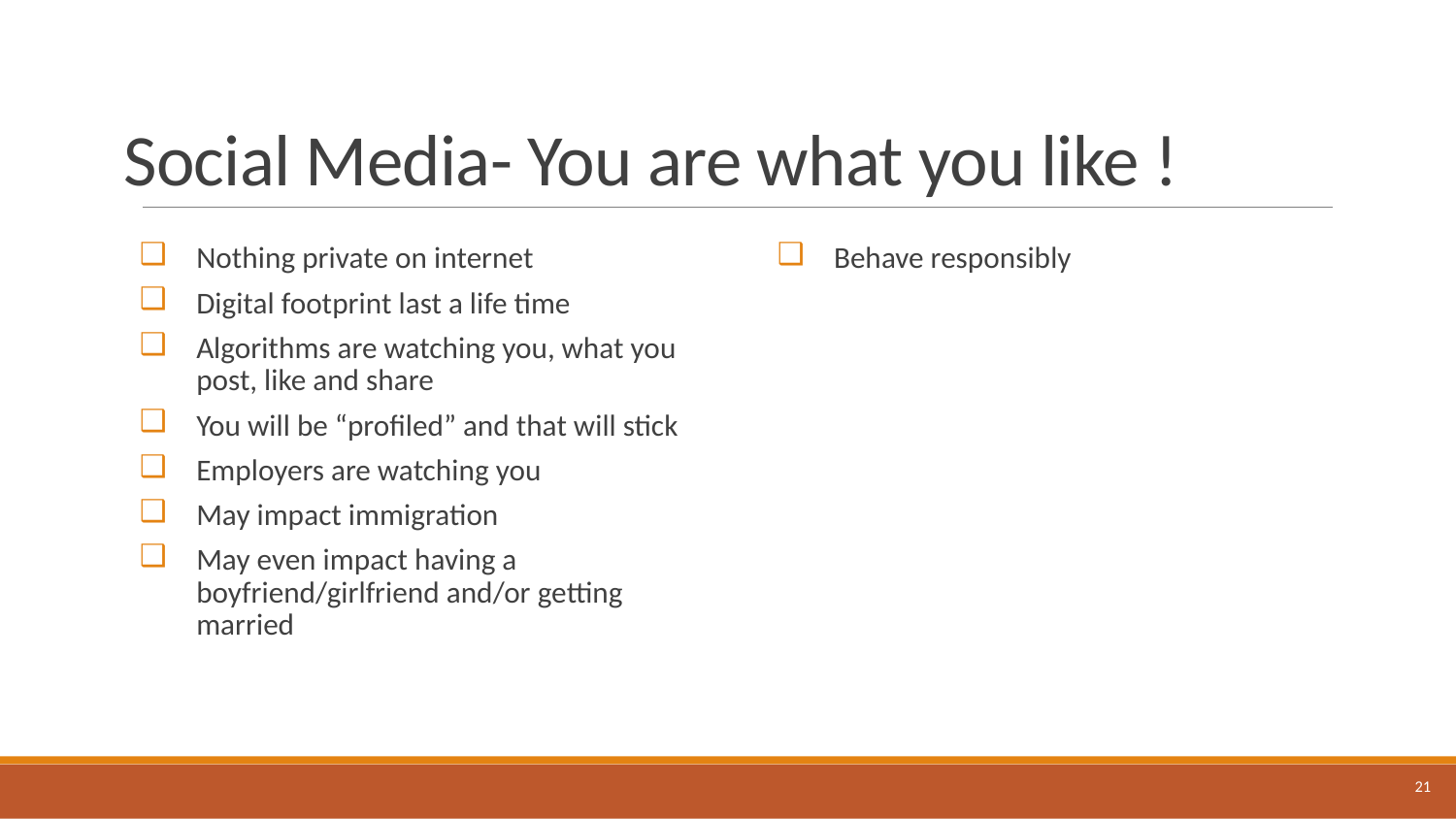

# Social Media- You are what you like !
Nothing private on internet
Digital footprint last a life time
Algorithms are watching you, what you post, like and share
You will be “profiled” and that will stick
Employers are watching you
May impact immigration
May even impact having a boyfriend/girlfriend and/or getting married

Behave responsibly
21